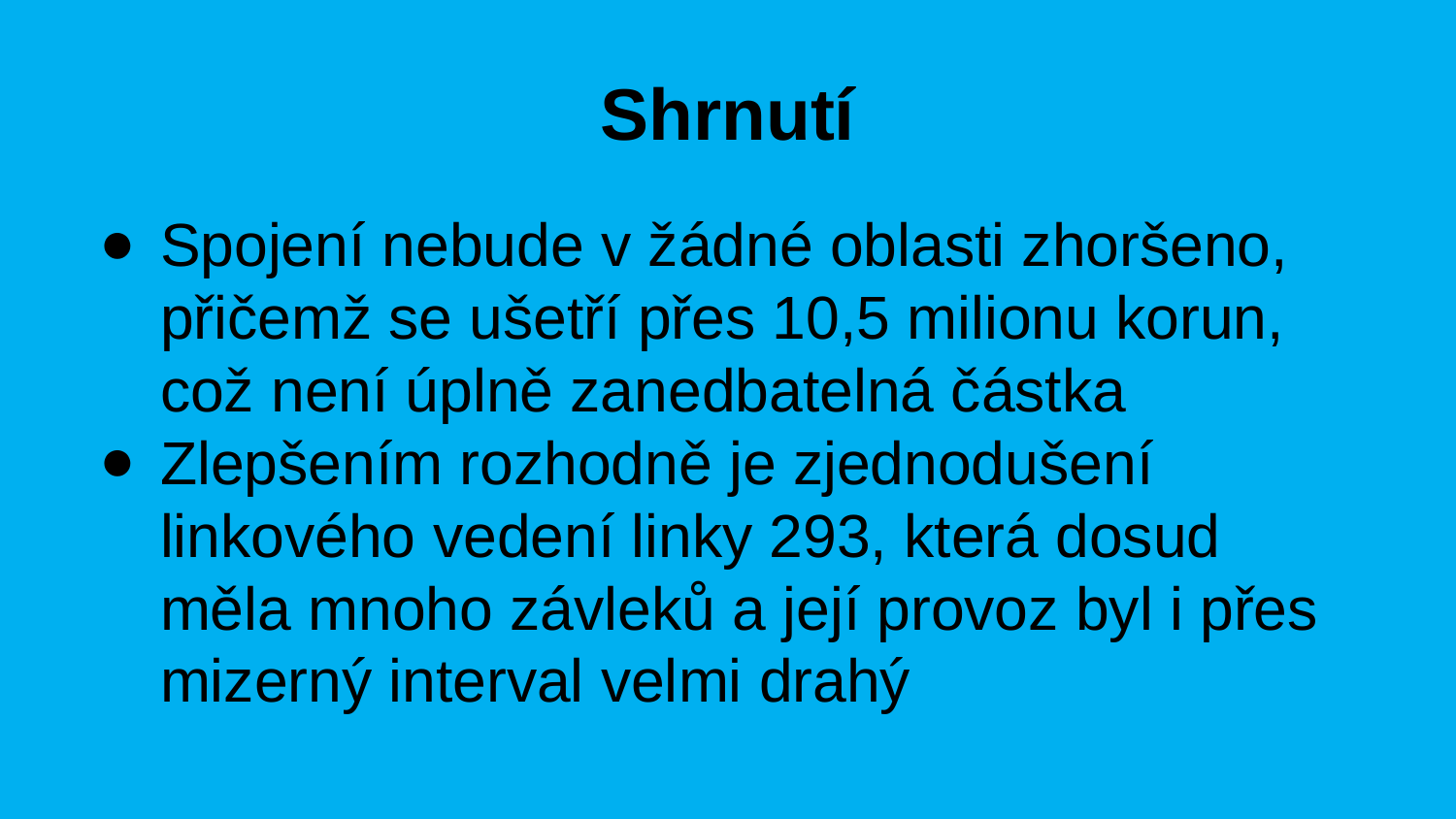

# Shrnutí
Spojení nebude v žádné oblasti zhoršeno, přičemž se ušetří přes 10,5 milionu korun, což není úplně zanedbatelná částka
Zlepšením rozhodně je zjednodušení linkového vedení linky 293, která dosud měla mnoho závleků a její provoz byl i přes mizerný interval velmi drahý